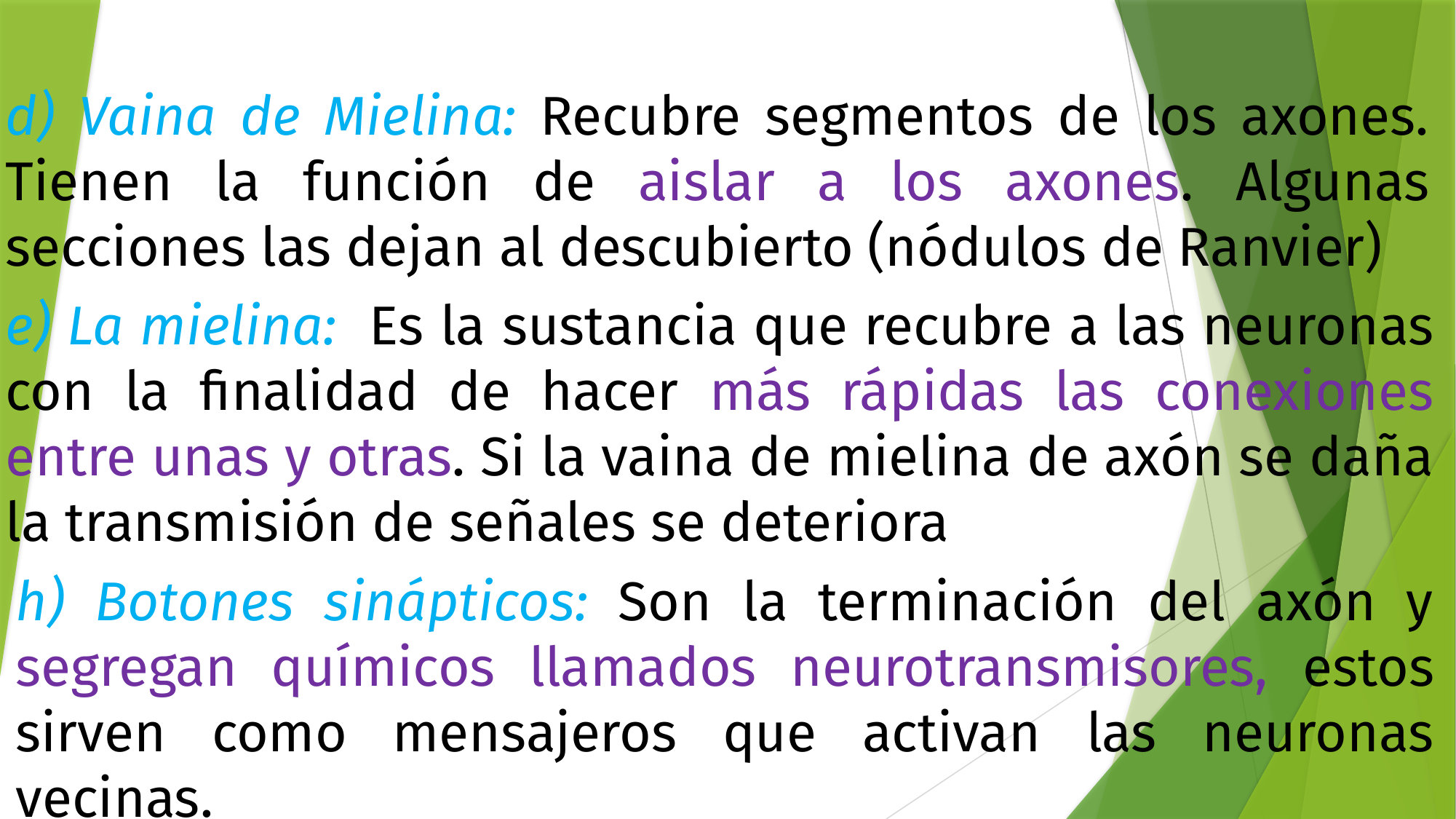

#
d) Vaina de Mielina: Recubre segmentos de los axones. Tienen la función de aislar a los axones. Algunas secciones las dejan al descubierto (nódulos de Ranvier)
e) La mielina:  Es la sustancia que recubre a las neuronas con la finalidad de hacer más rápidas las conexiones entre unas y otras. Si la vaina de mielina de axón se daña la transmisión de señales se deteriora
h) Botones sinápticos: Son la terminación del axón y segregan químicos llamados neurotransmisores, estos sirven como mensajeros que activan las neuronas vecinas.